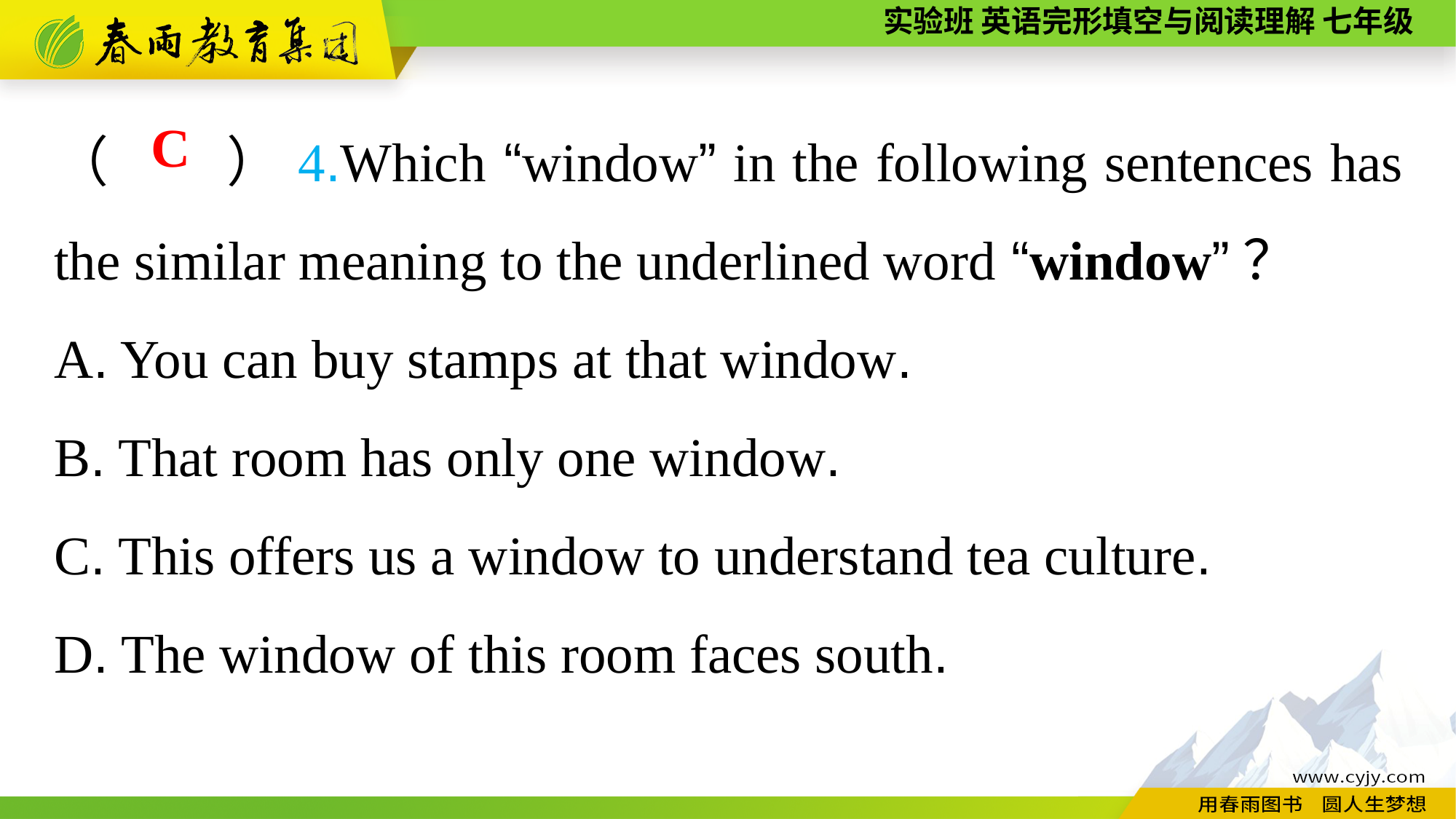

（　　）4.Which “window” in the following sentences has the similar meaning to the underlined word “window”？
A. You can buy stamps at that window.
B. That room has only one window.
C. This offers us a window to understand tea culture.
D. The window of this room faces south.
C